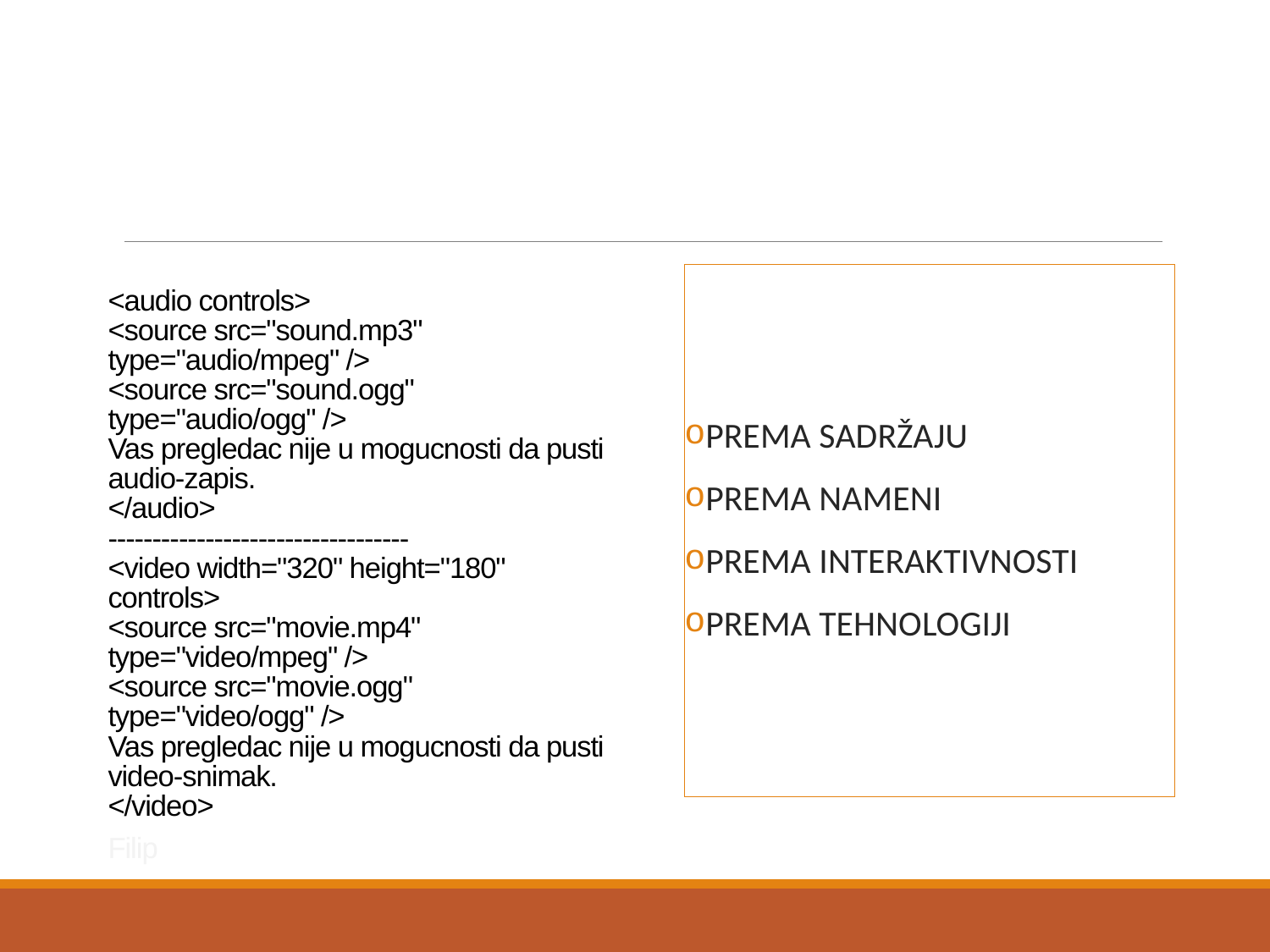

# <audio controls> <source src="sound.mp3" type="audio/mpeg" /> <source src="sound.ogg" type="audio/ogg" /> Vas pregledac nije u mogucnosti da pusti audio-zapis. </audio> ---------------------------------- <video width="320" height="180" controls> <source src="movie.mp4" type="video/mpeg" /> <source src="movie.ogg" type="video/ogg" /> Vas pregledac nije u mogucnosti da pusti video-snimak. </video> FilipA
PREMA SADRŽAJU
PREMA NAMENI
PREMA INTERAKTIVNOSTI
PREMA TEHNOLOGIJI